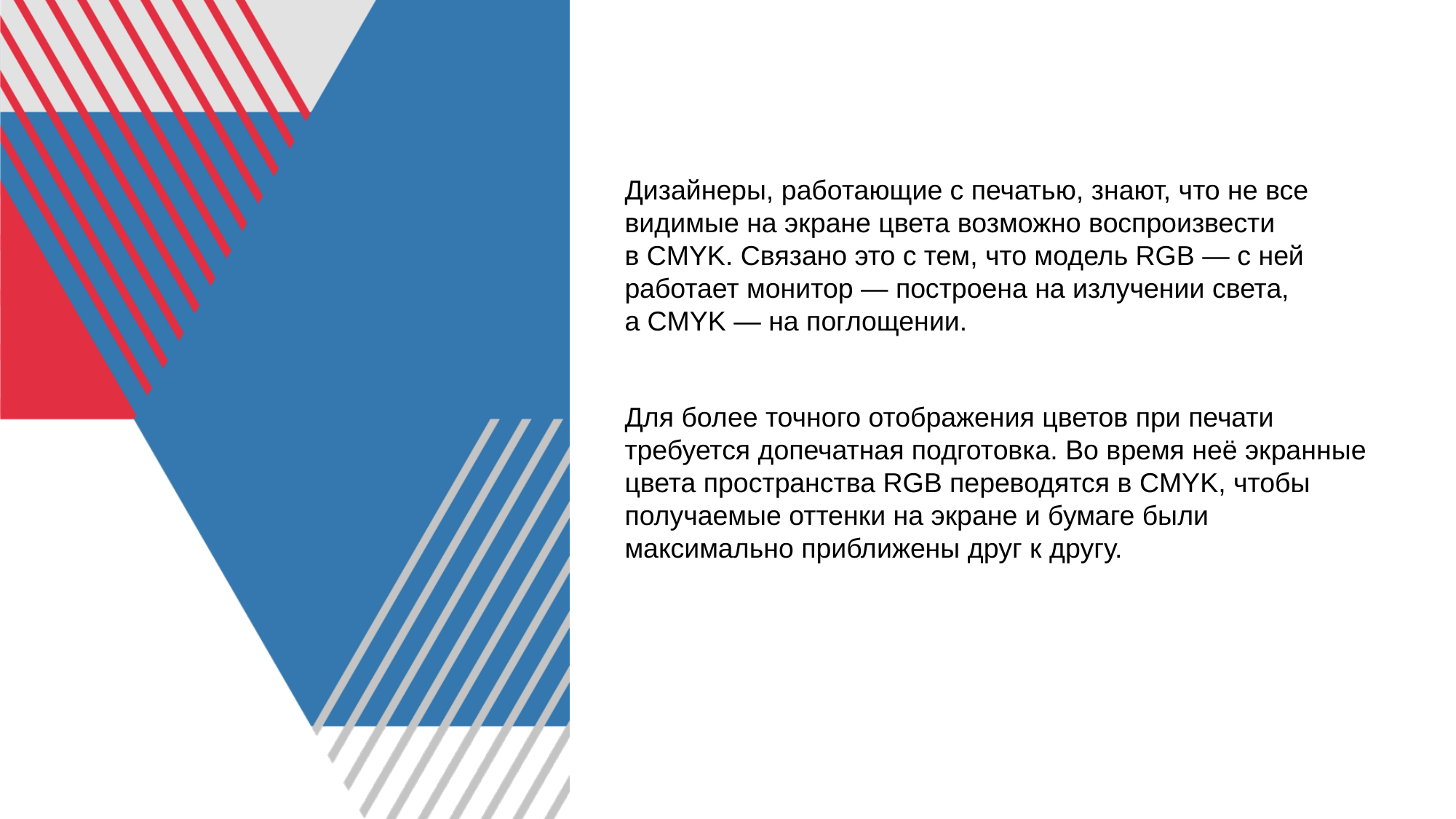

Дизайнеры, работающие с печатью, знают, что не все видимые на экране цвета возможно воспроизвести в CMYK. Связано это с тем, что модель RGB ― с ней работает монитор ― построена на излучении света, а CMYK ― на поглощении.

Для более точного отображения цветов при печати требуется допечатная подготовка. Во время неё экранные цвета пространства RGB переводятся в CMYK, чтобы получаемые оттенки на экране и бумаге были максимально приближены друг к другу.